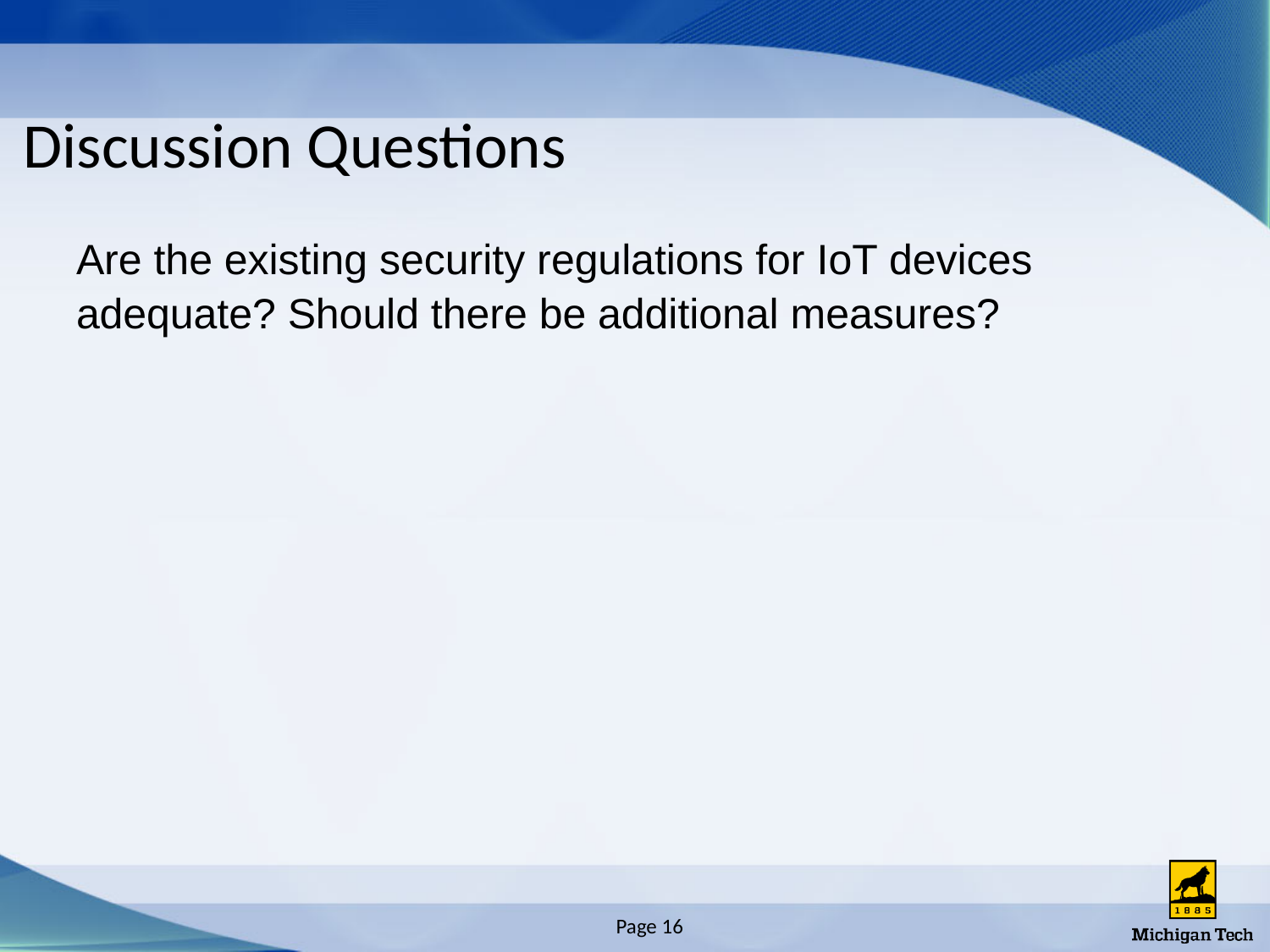

# Discussion Questions
Are the existing security regulations for IoT devices adequate? Should there be additional measures?